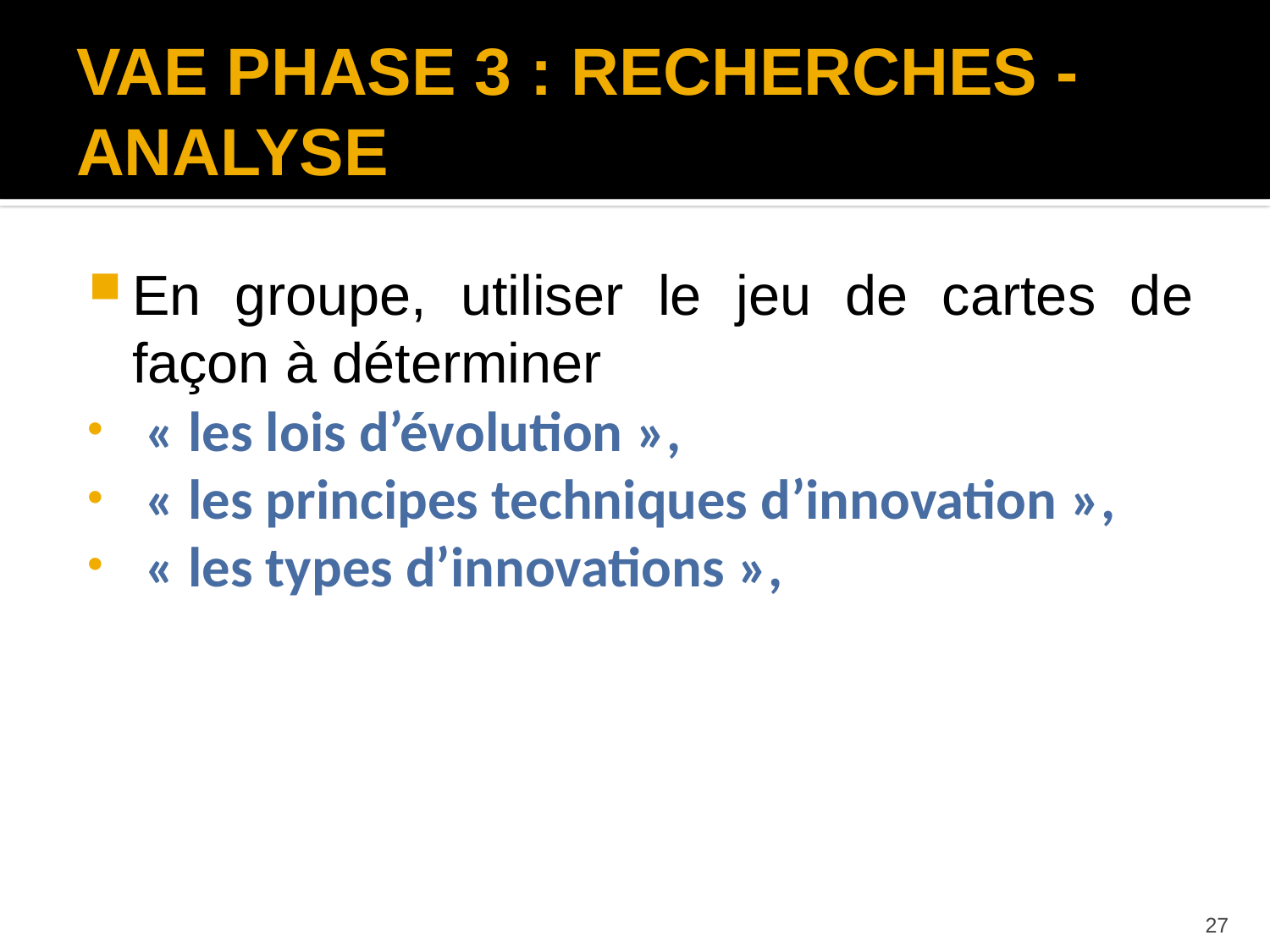

# VAE PHASE 3 : RECHERCHES - ANALYSE
En groupe, utiliser le jeu de cartes de façon à déterminer
 « les lois d’évolution »,
 « les principes techniques d’innovation »,
 « les types d’innovations »,
27